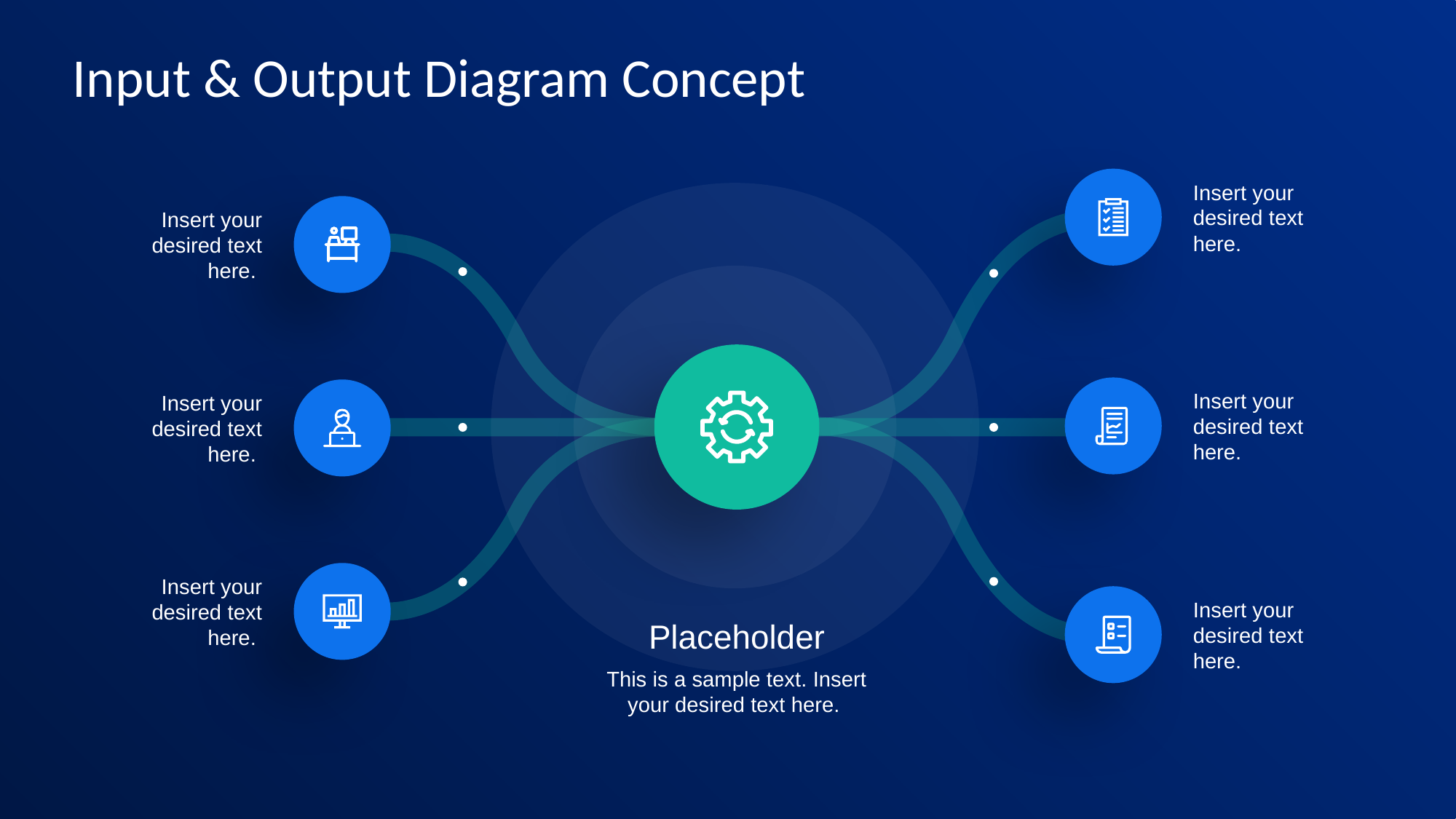

# Input & Output Diagram Concept

Insert your desired text here.

Insert your desired text here.

Insert your desired text here.
Insert your desired text here.

Insert your desired text here.

Insert your desired text here.
Placeholder
This is a sample text. Insert your desired text here.